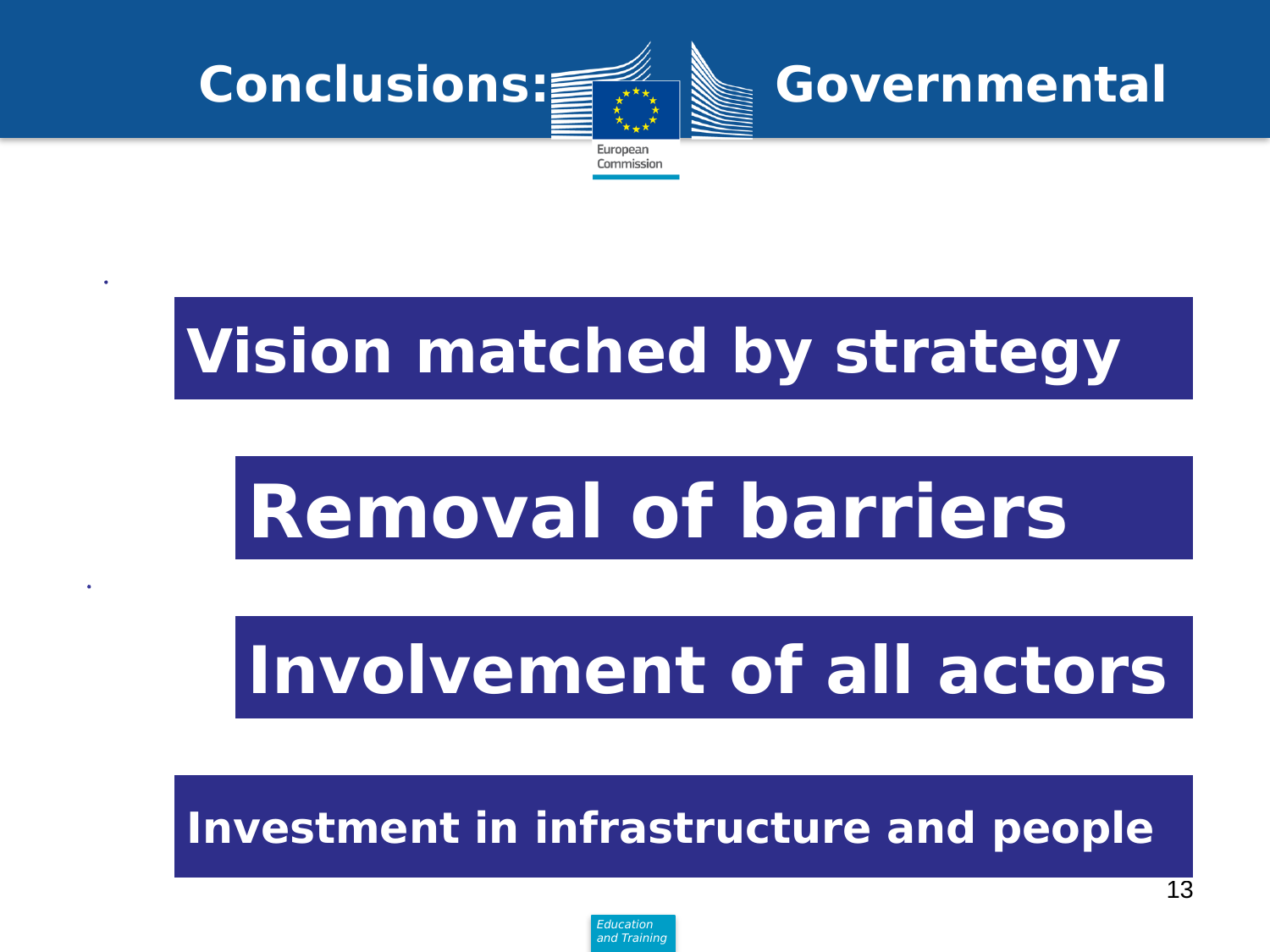

Conclusions:	      Governmental
Vision matched by strategy
Removal of barriers
Involvement of all actors
Investment in infrastructure and people
13